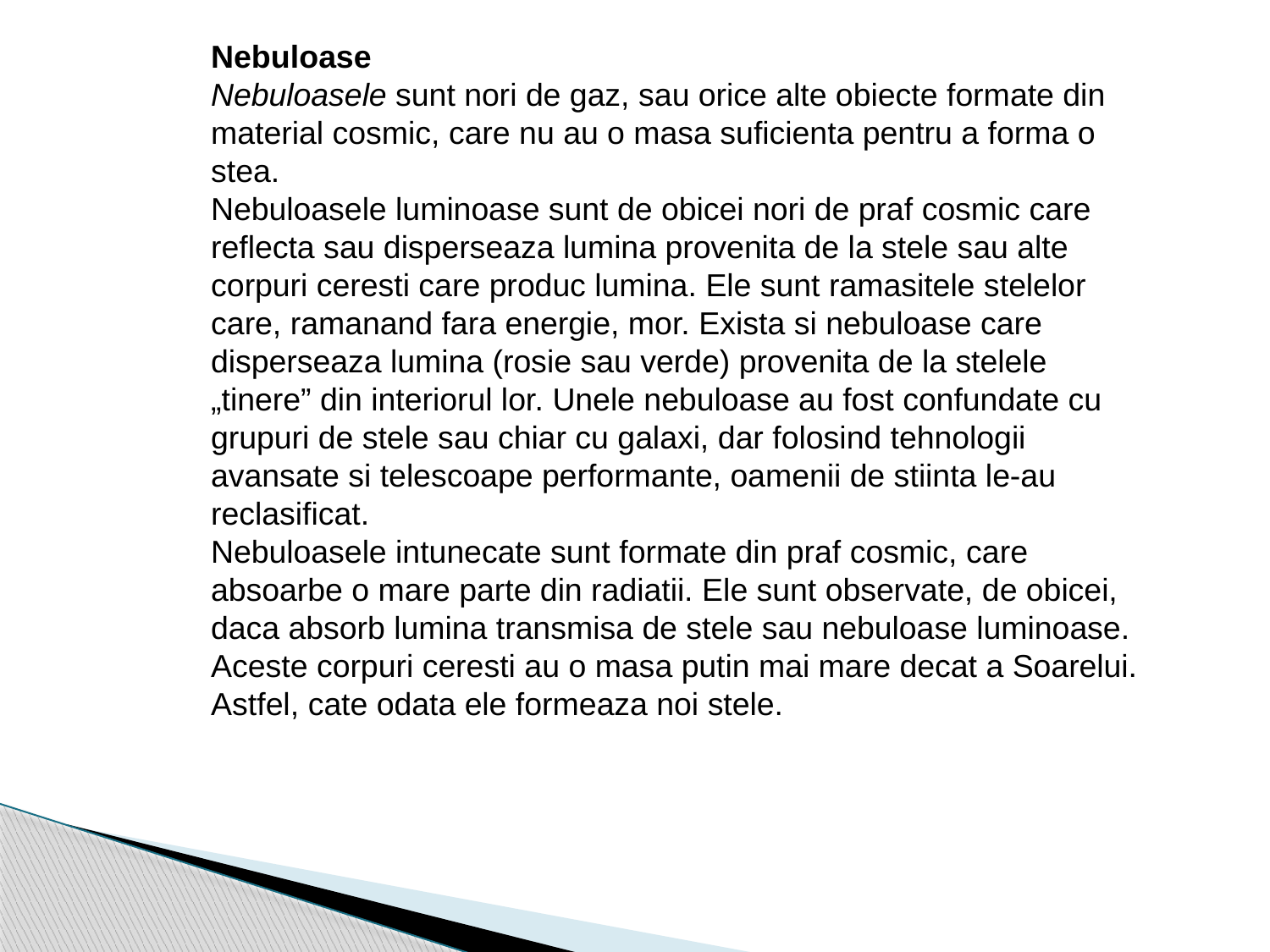

Nebuloase
Nebuloasele sunt nori de gaz, sau orice alte obiecte formate din material cosmic, care nu au o masa suficienta pentru a forma o stea.
Nebuloasele luminoase sunt de obicei nori de praf cosmic care reflecta sau disperseaza lumina provenita de la stele sau alte corpuri ceresti care produc lumina. Ele sunt ramasitele stelelor care, ramanand fara energie, mor. Exista si nebuloase care disperseaza lumina (rosie sau verde) provenita de la stelele „tinere” din interiorul lor. Unele nebuloase au fost confundate cu grupuri de stele sau chiar cu galaxi, dar folosind tehnologii avansate si telescoape performante, oamenii de stiinta le-au reclasificat.
Nebuloasele intunecate sunt formate din praf cosmic, care absoarbe o mare parte din radiatii. Ele sunt observate, de obicei, daca absorb lumina transmisa de stele sau nebuloase luminoase. Aceste corpuri ceresti au o masa putin mai mare decat a Soarelui. Astfel, cate odata ele formeaza noi stele.